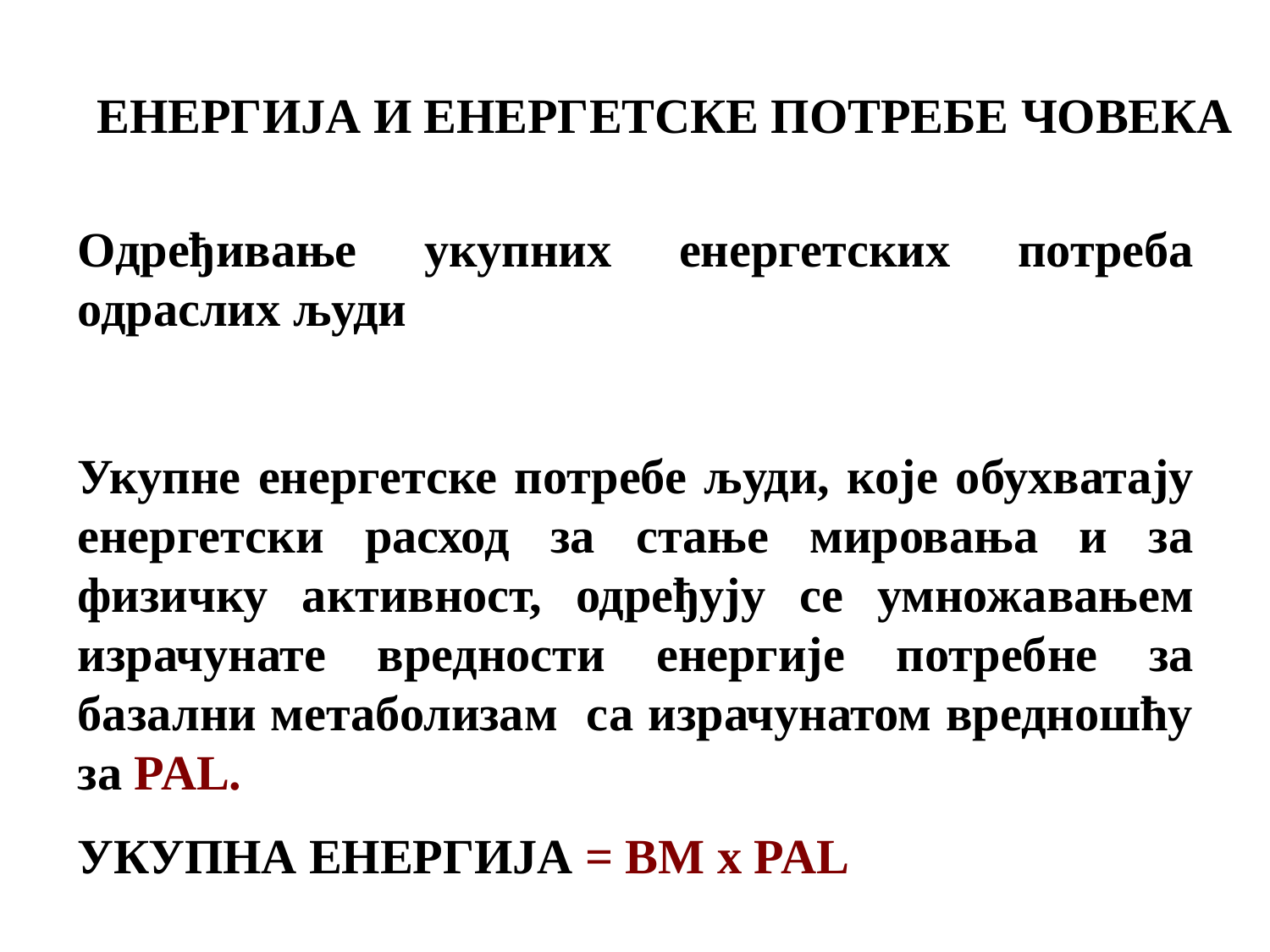

ЕНЕРГИЈА И ЕНЕРГЕТСКЕ ПОТРЕБЕ ЧОВЕКА
Одређивање укупних енергетских потреба одраслих људи

Укупне енергетске потребе људи, које обухватају енергетски расход за стање мировања и за физичку активност, одређују се умножавањем израчунате вредности енергије потребне за базални метаболизам  са израчунатом вредношћу за PAL.
УКУПНА ЕНЕРГИЈА = BM x PAL